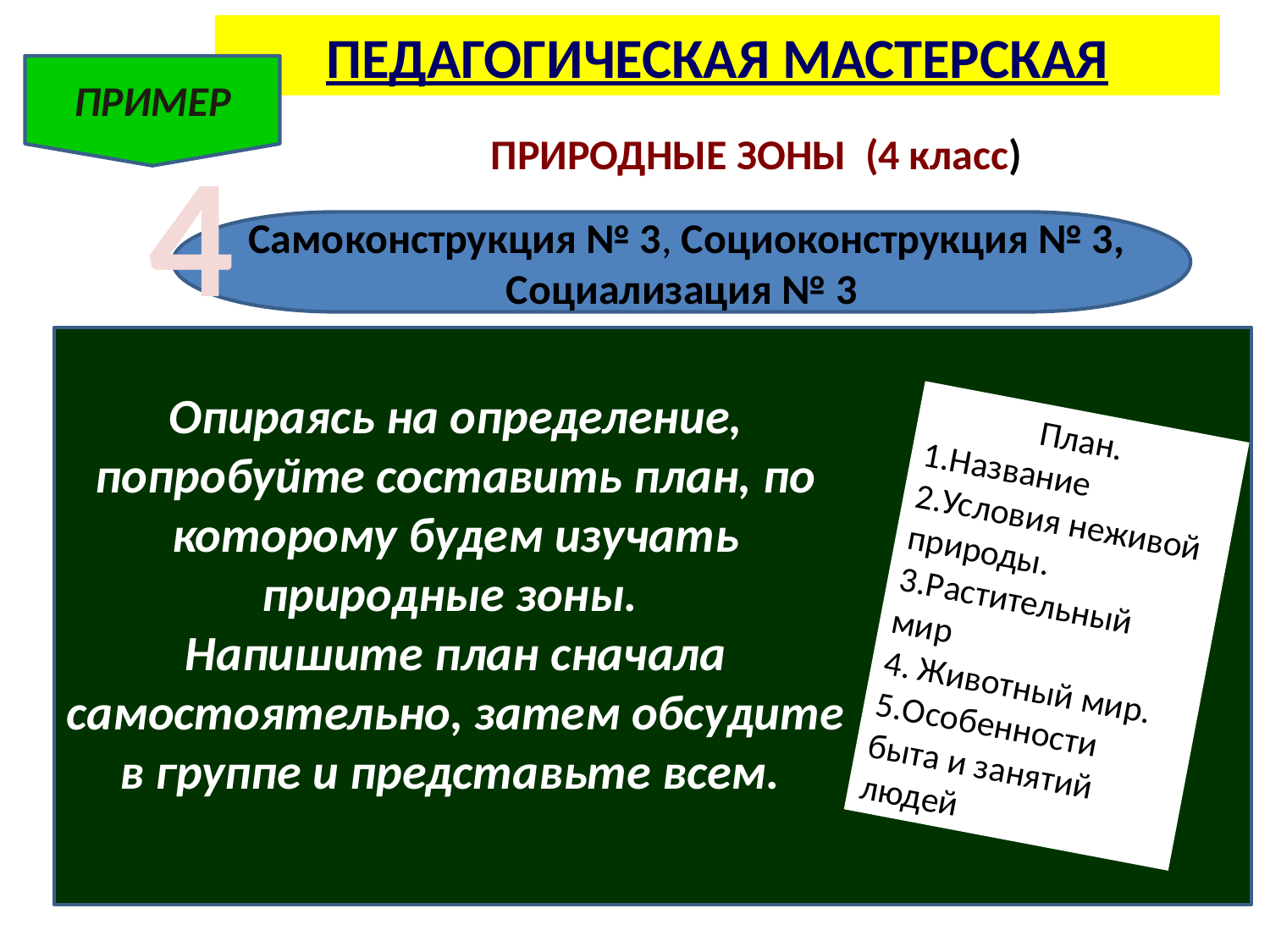

ПЕДАГОГИЧЕСКАЯ МАСТЕРСКАЯ
ПРИМЕР
4
ПРИРОДНЫЕ ЗОНЫ  (4 класс)
 Самоконструкция № 3, Социоконструкция № 3, Социализация № 3

Опираясь на определение, попробуйте составить план, по которому будем изучать природные зоны.
Напишите план сначала самостоятельно, затем обсудите в группе и представьте всем.
План.
1.Название
2.Условия неживой природы.
3.Растительный мир
4. Животный мир.
5.Особенности быта и занятий людей